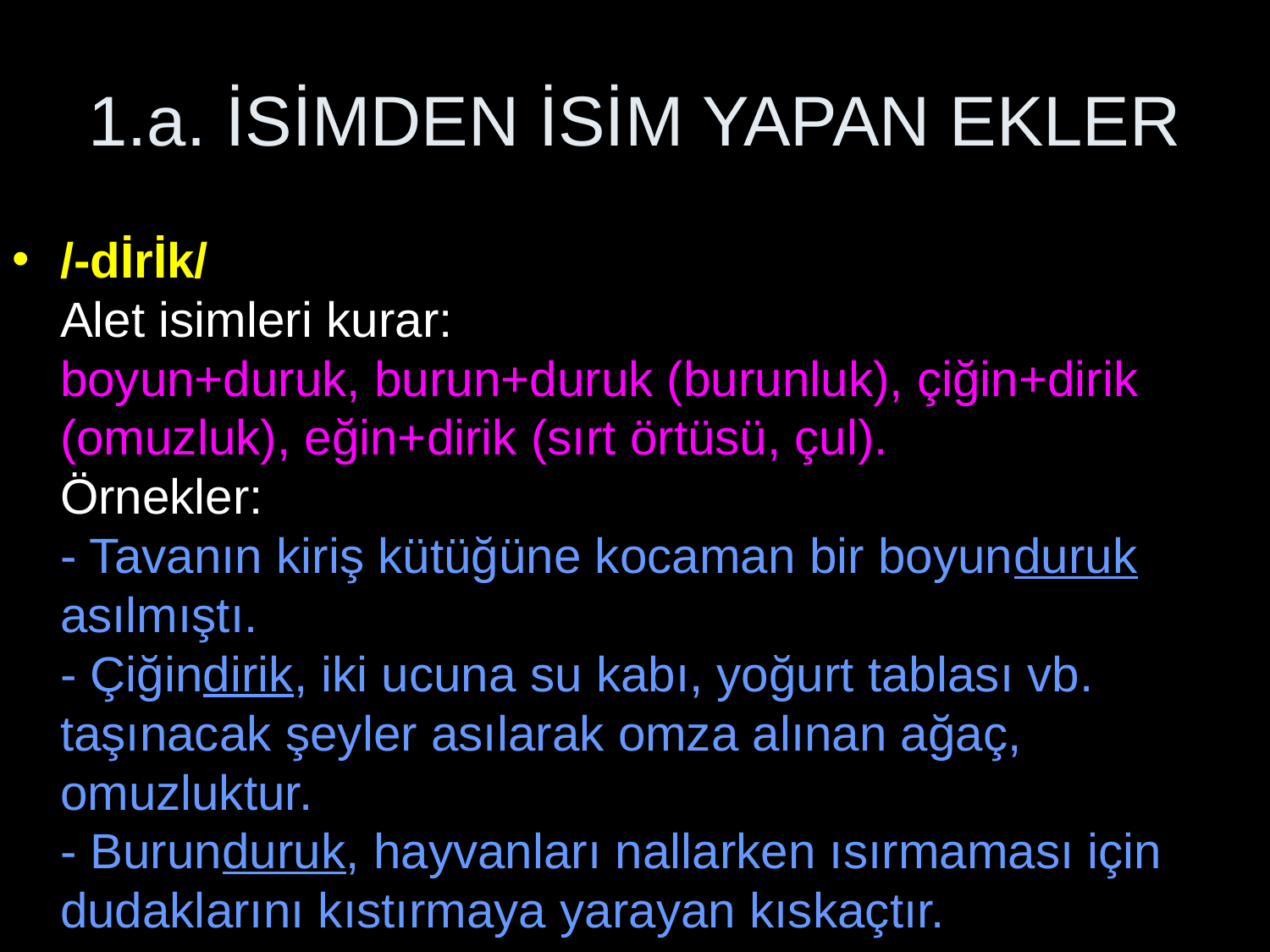

# 1.a. İSİMDEN İSİM YAPAN EKLER
/-dİrİk/
Alet isimleri kurar:
boyun+duruk, burun+duruk (burunluk), çiğin+dirik (omuzluk), eğin+dirik (sırt örtüsü, çul).
Örnekler:
- Tavanın kiriş kütüğüne kocaman bir boyunduruk asılmıştı.
- Çiğindirik, iki ucuna su kabı, yoğurt tablası vb. taşınacak şeyler asılarak omza alınan ağaç, omuzluktur.
- Burunduruk, hayvanları nallarken ısırmaması için dudaklarını kıstırmaya yarayan kıskaçtır.